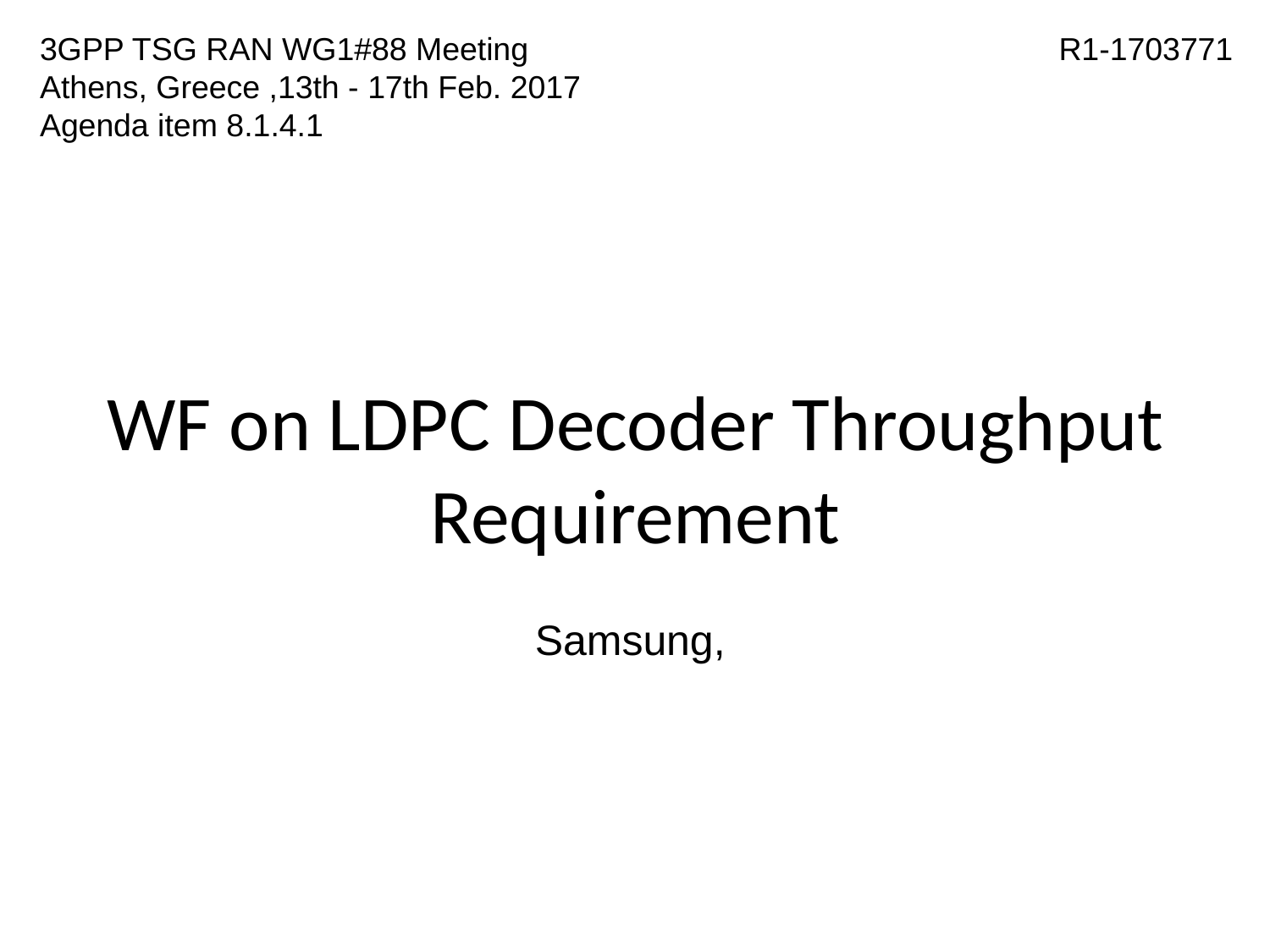

3GPP TSG RAN WG1#88 Meeting
Athens, Greece ,13th - 17th Feb. 2017
Agenda item 8.1.4.1
R1-1703771
WF on LDPC Decoder Throughput Requirement
Samsung,